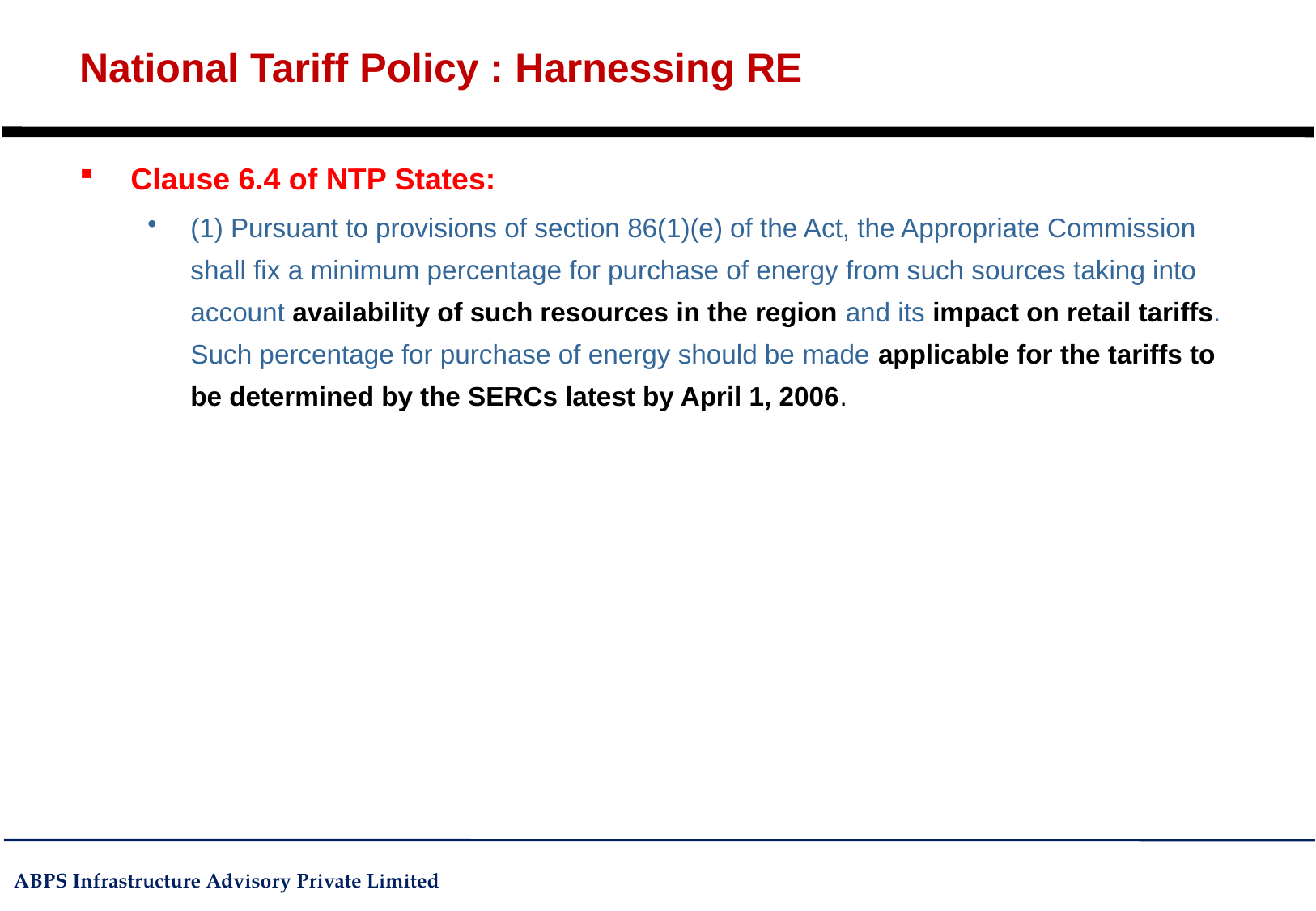

# National Tariff Policy : Harnessing RE
Clause 6.4 of NTP States:
(1) Pursuant to provisions of section 86(1)(e) of the Act, the Appropriate Commission shall fix a minimum percentage for purchase of energy from such sources taking into account availability of such resources in the region and its impact on retail tariffs. Such percentage for purchase of energy should be made applicable for the tariffs to be determined by the SERCs latest by April 1, 2006.